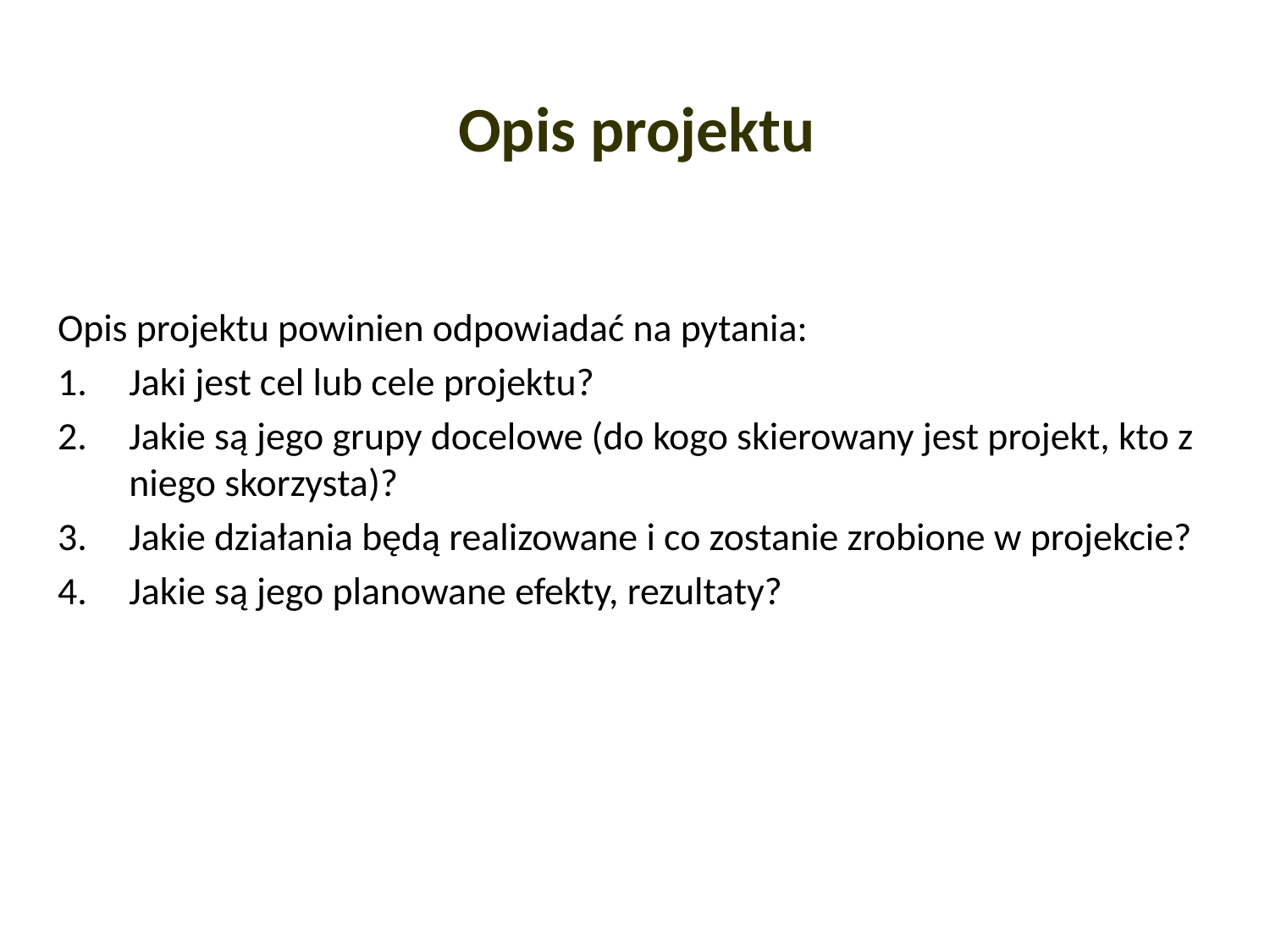

# Opis projektu
Opis projektu powinien odpowiadać na pytania:
Jaki jest cel lub cele projektu?
Jakie są jego grupy docelowe (do kogo skierowany jest projekt, kto z niego skorzysta)?
Jakie działania będą realizowane i co zostanie zrobione w projekcie?
Jakie są jego planowane efekty, rezultaty?